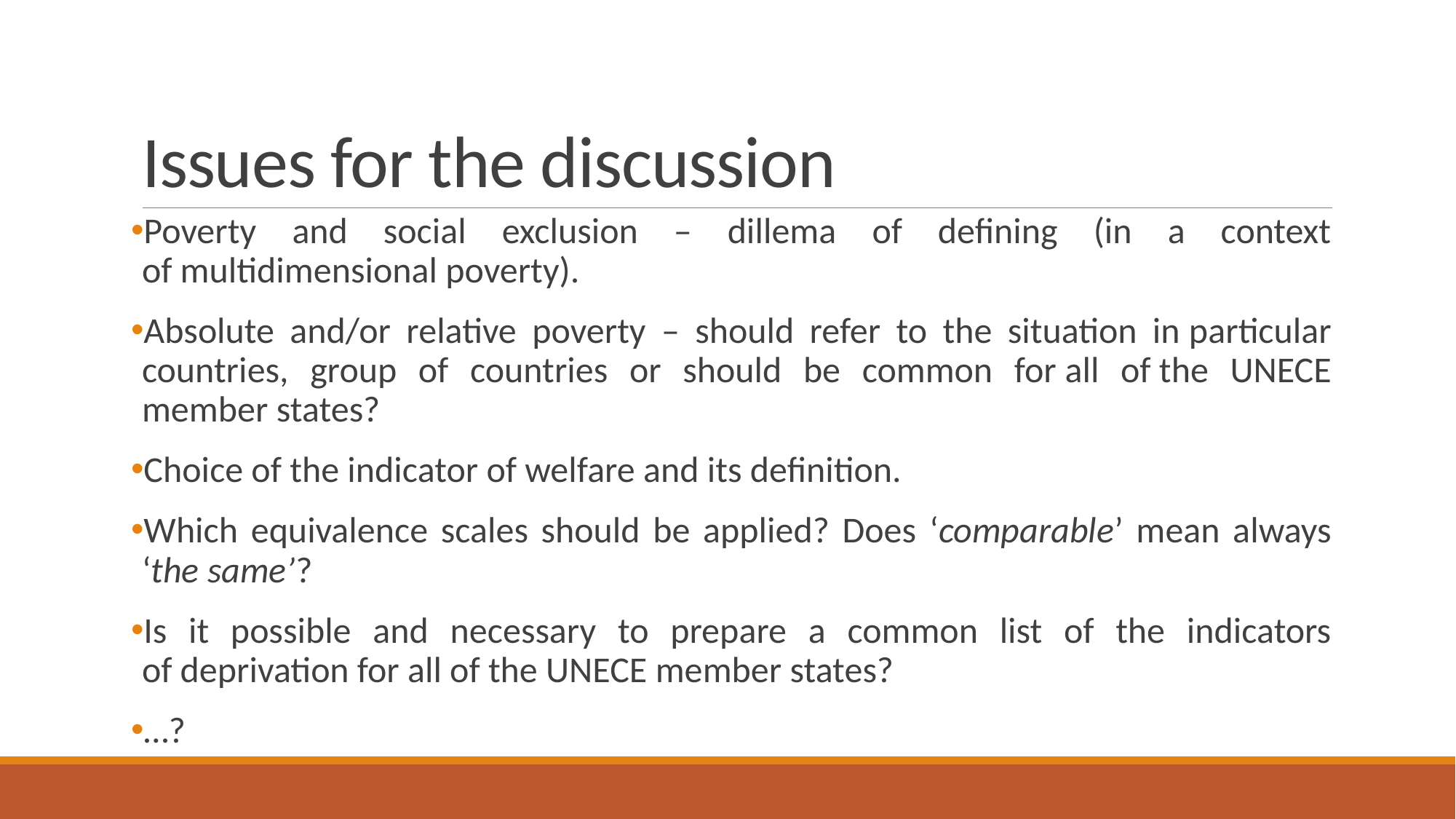

# Issues for the discussion
Poverty and social exclusion – dillema of defining (in a context of multidimensional poverty).
Absolute and/or relative poverty – should refer to the situation in particular countries, group of countries or should be common for all of the UNECE member states?
Choice of the indicator of welfare and its definition.
Which equivalence scales should be applied? Does ‘comparable’ mean always ‘the same’?
Is it possible and necessary to prepare a common list of the indicators of deprivation for all of the UNECE member states?
…?